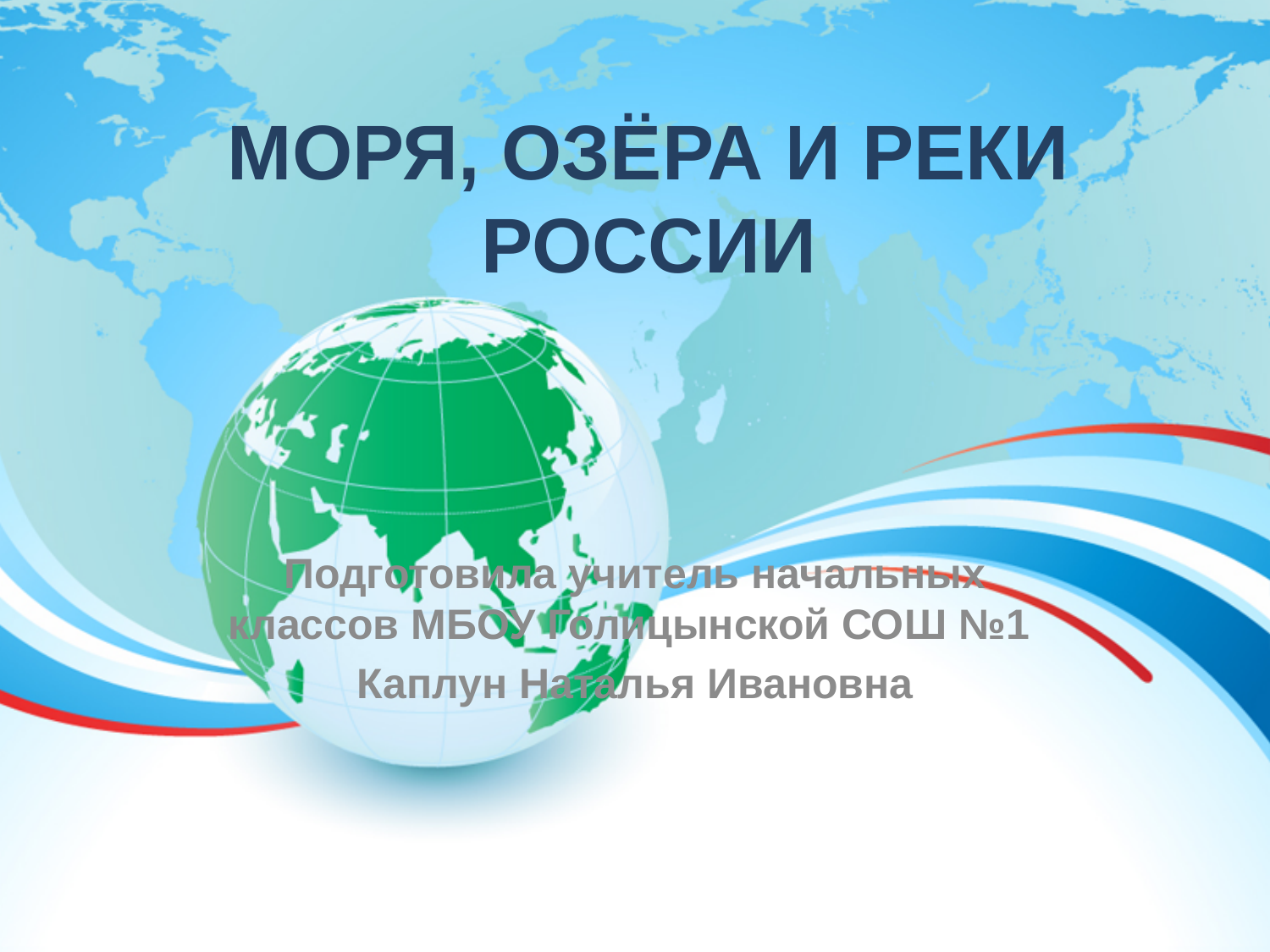

# МОРЯ, ОЗЁРА И РЕКИ РОССИИ
Подготовила учитель начальных классов МБОУ Голицынской СОШ №1
Каплун Наталья Ивановна